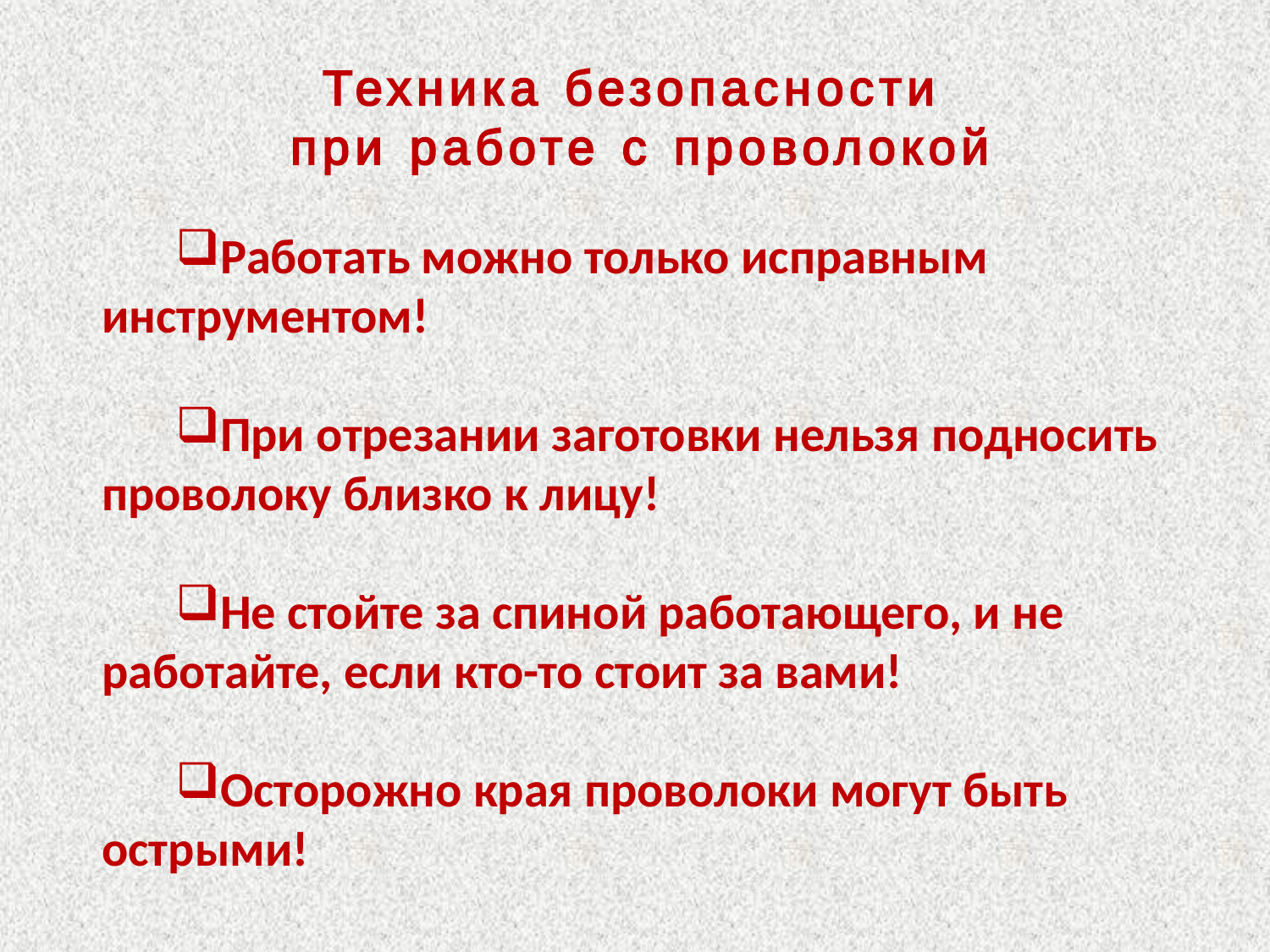

Техника безопасности
при работе с проволокой
Работать можно только исправным  инструментом!

При отрезании заготовки нельзя подносить проволоку близко к лицу!

Не стойте за спиной работающего, и не работайте, если кто-то стоит за вами!

Осторожно края проволоки могут быть острыми!